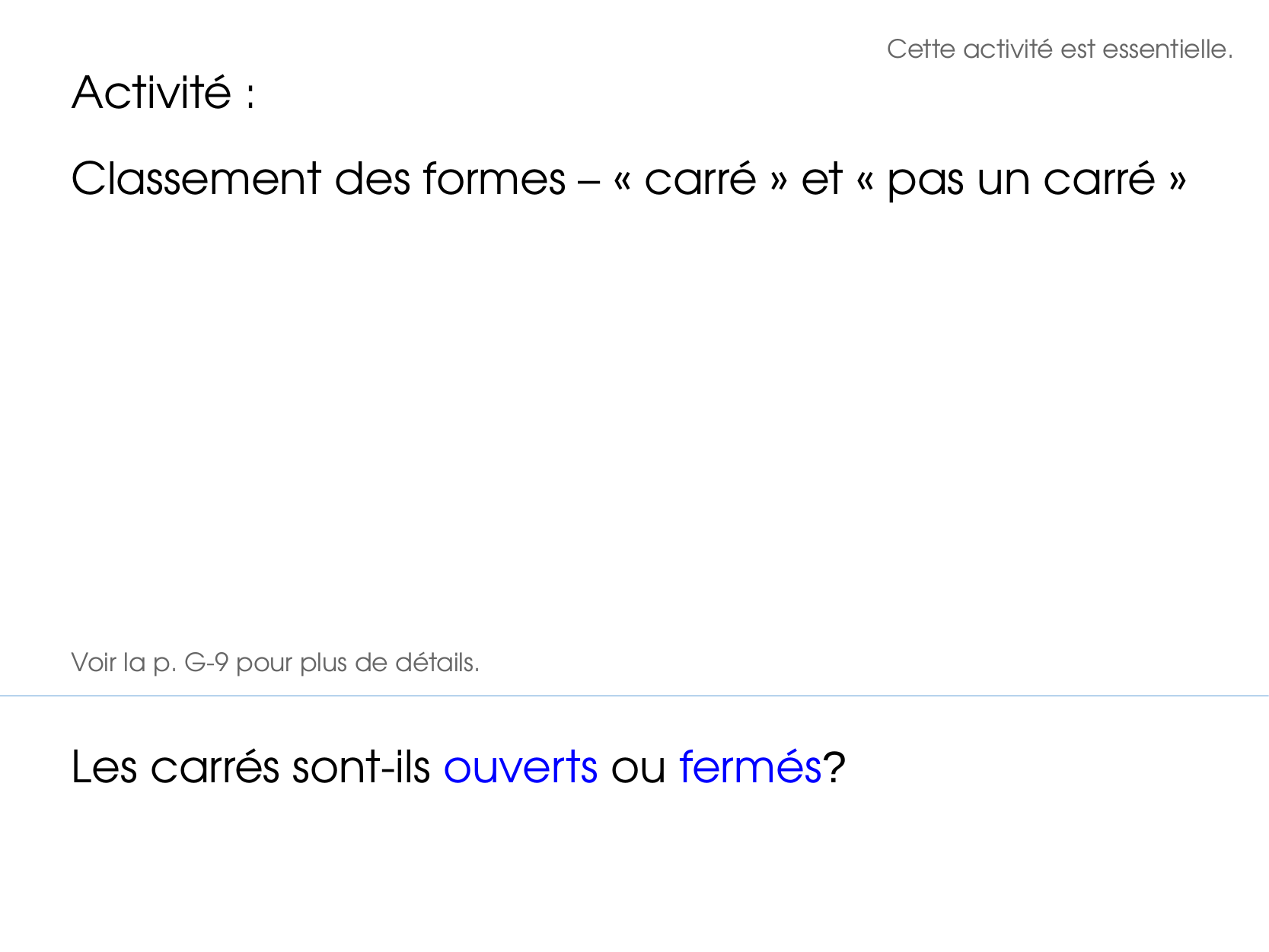

Cette activité est essentielle.
Activité :
Classement des formes – « carré » et « pas un carré »
Voir la p. G-9 pour plus de détails.
Les carrés sont-ils ouverts ou fermés?